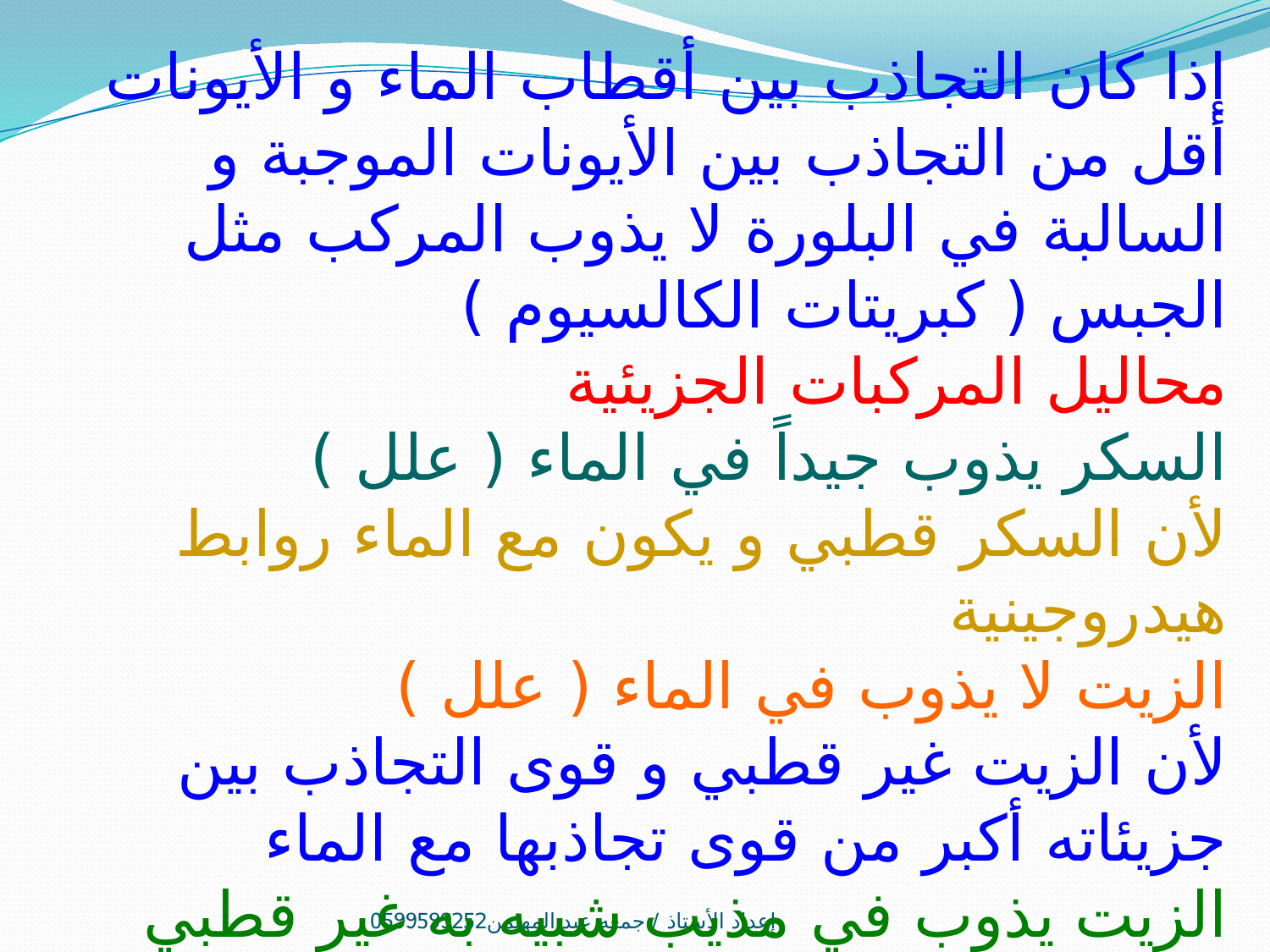

إذا كان التجاذب بين أقطاب الماء و الأيونات أقل من التجاذب بين الأيونات الموجبة و السالبة في البلورة لا يذوب المركب مثل الجبس ( كبريتات الكالسيوم )
محاليل المركبات الجزيئية
السكر يذوب جيداً في الماء ( علل )
لأن السكر قطبي و يكون مع الماء روابط هيدروجينية
الزيت لا يذوب في الماء ( علل )
لأن الزيت غير قطبي و قوى التجا	ذب بين جزيئاته أكبر من قوى تجاذبها مع الماء
الزيت يذوب في مذيب شبيه به غير قطبي

إعداد الأستاذ / جمعه عبد المهيمن0599599252